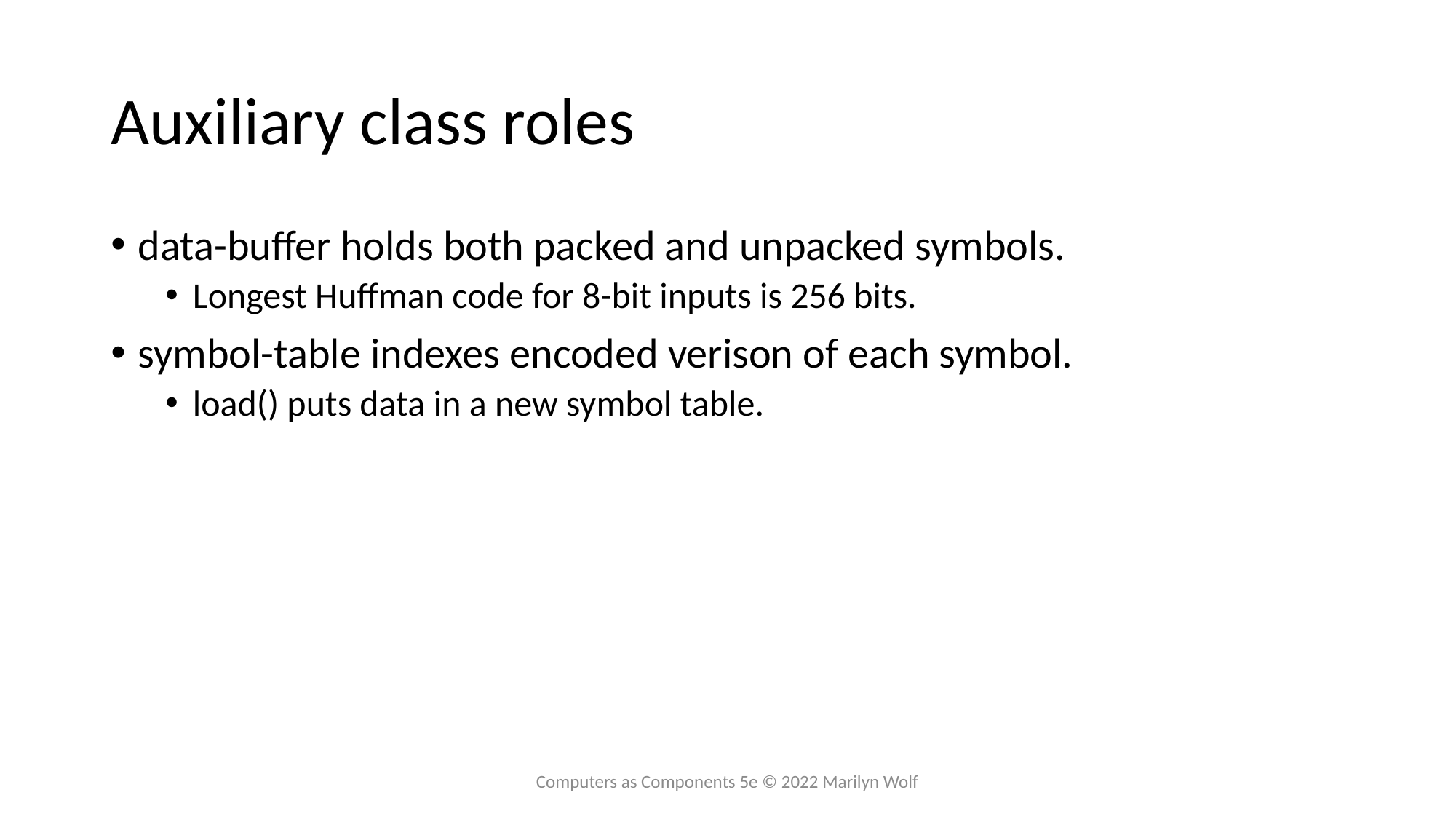

# Auxiliary class roles
data-buffer holds both packed and unpacked symbols.
Longest Huffman code for 8-bit inputs is 256 bits.
symbol-table indexes encoded verison of each symbol.
load() puts data in a new symbol table.
Computers as Components 5e © 2022 Marilyn Wolf